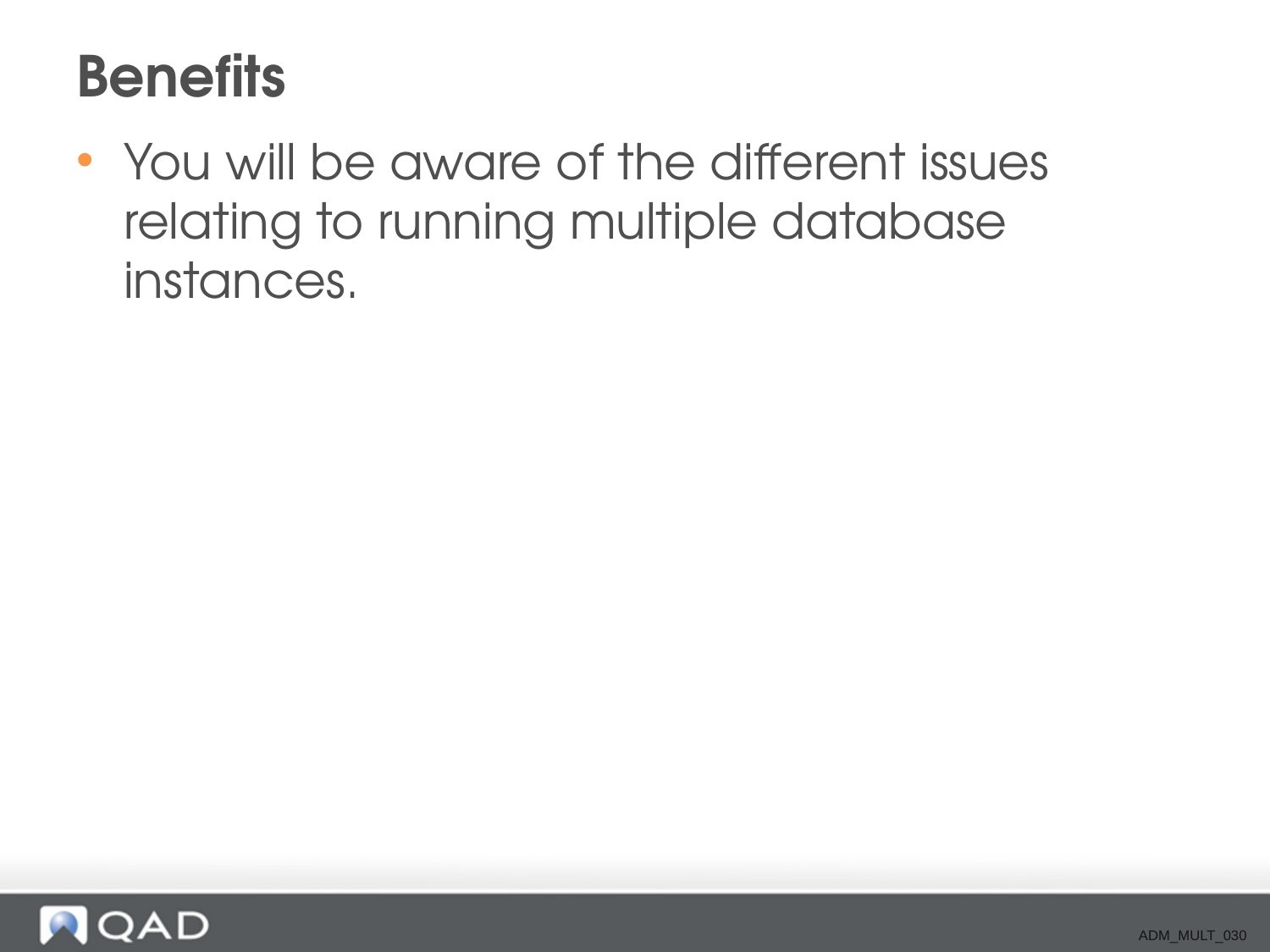

# Benefits
You will be aware of the different issues relating to running multiple database instances.

ADM_MULT_030